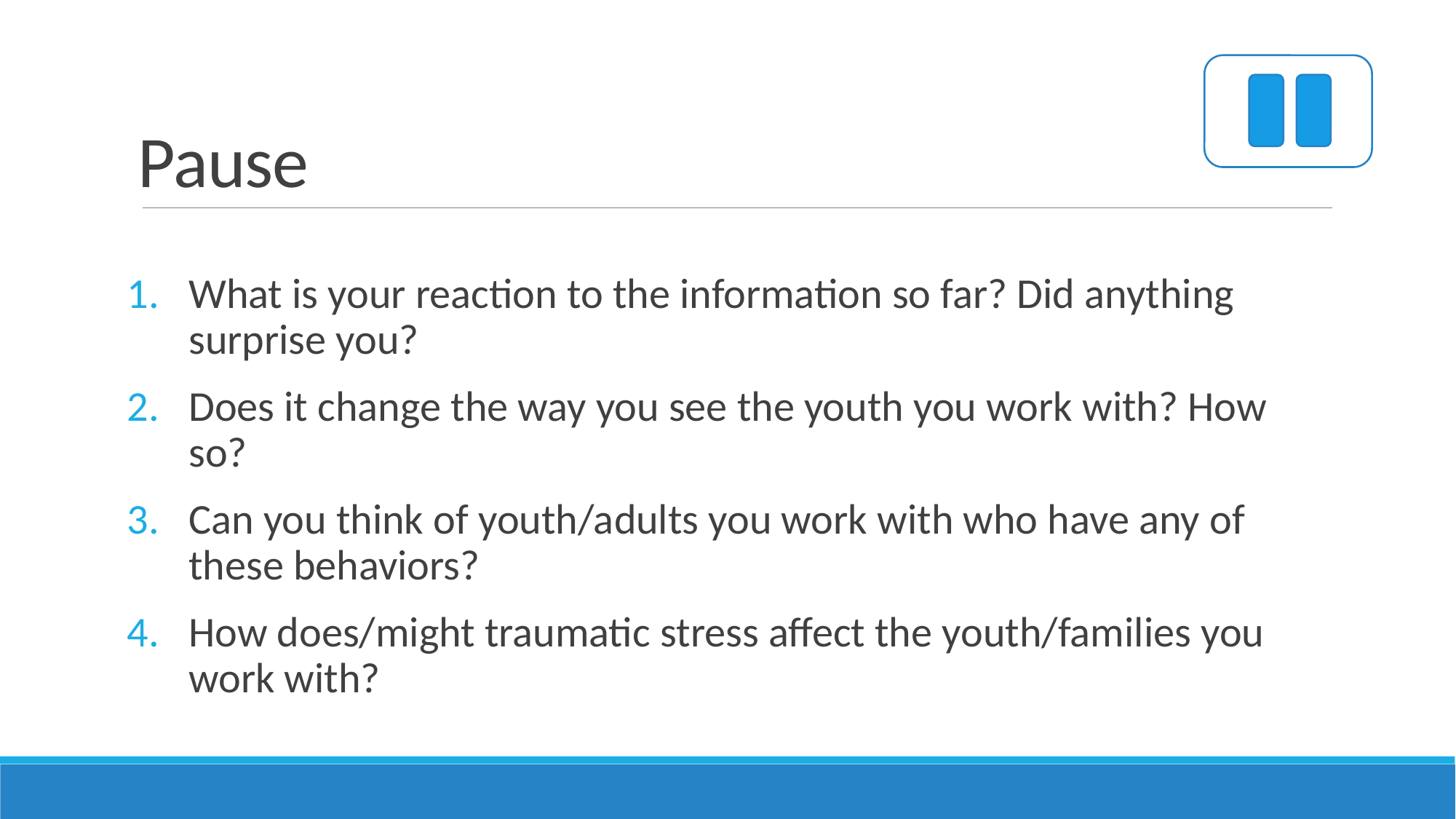

# Pause

PAUSE
What is your reaction to the information so far? Did anything surprise you?
Does it change the way you see the youth you work with? How so?
Can you think of youth/adults you work with who have any of these behaviors?
How does/might traumatic stress affect the youth/families you work with?